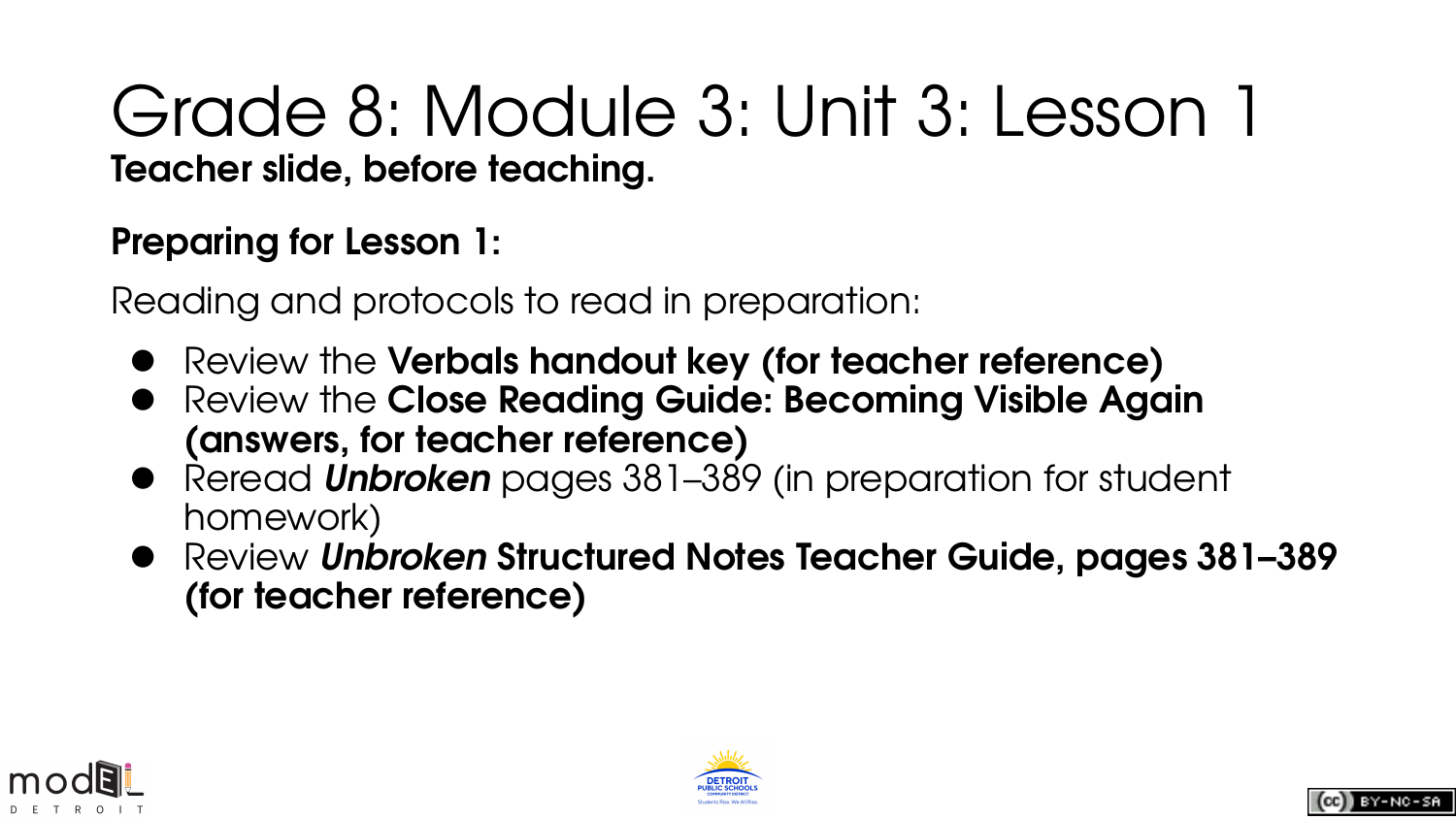

# Grade 8: Module 3: Unit 3: Lesson 1
Teacher slide, before teaching.

Preparing for Lesson 1:
Reading and protocols to read in preparation:
Review the Verbals handout key (for teacher reference)
Review the Close Reading Guide: Becoming Visible Again (answers, for teacher reference)
Reread Unbroken pages 381–389 (in preparation for student homework)
Review Unbroken Structured Notes Teacher Guide, pages 381–389 (for teacher reference)